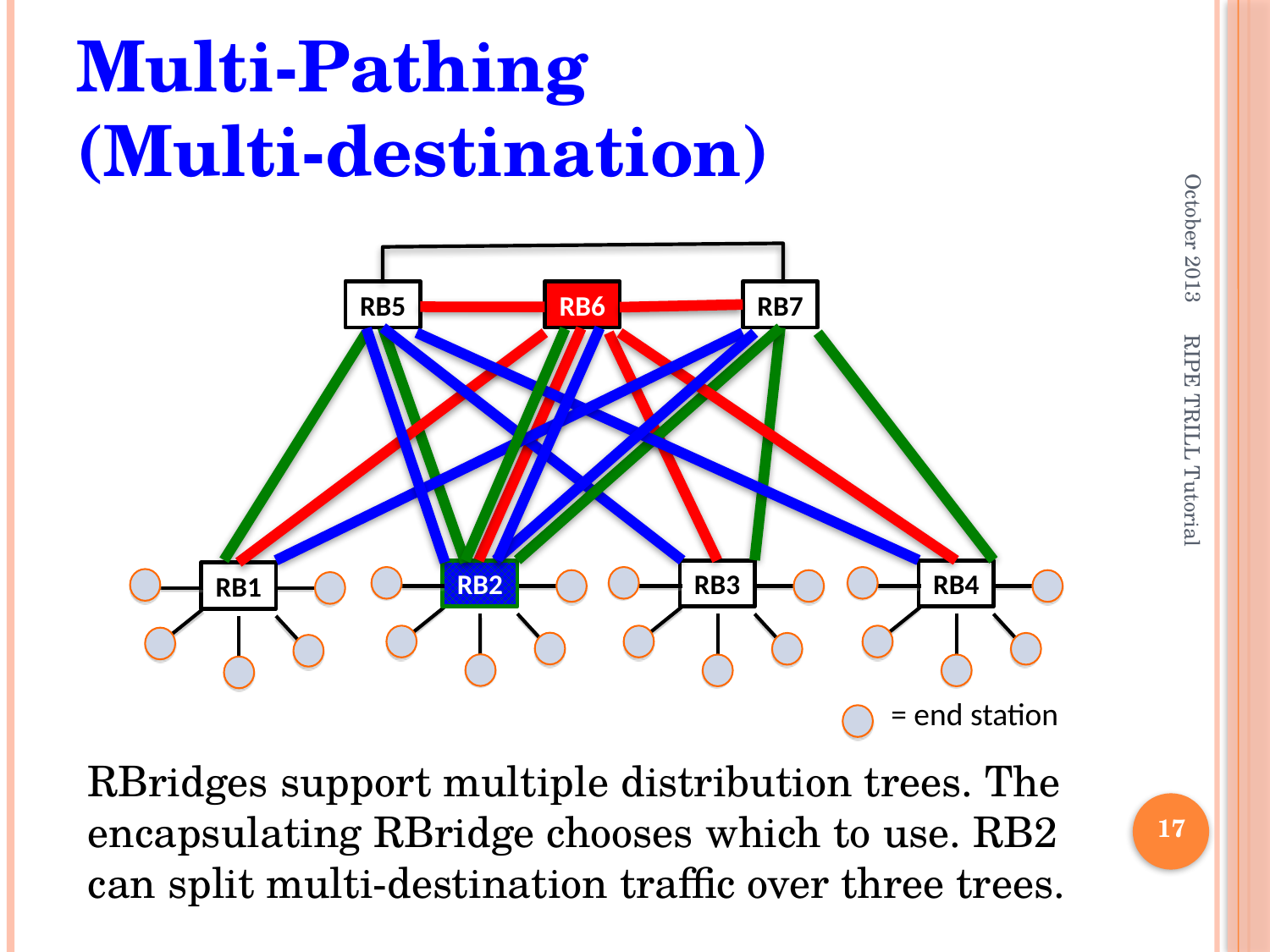

# Multi-Pathing (Multi-destination)
October 2013

RB5
RB6
RB7
RIPE TRILL Tutorial
RB2
RB3
RB4
RB1

= end station

RBridges support multiple distribution trees. The encapsulating RBridge chooses which to use. RB2 can split multi-destination traffic over three trees.
17